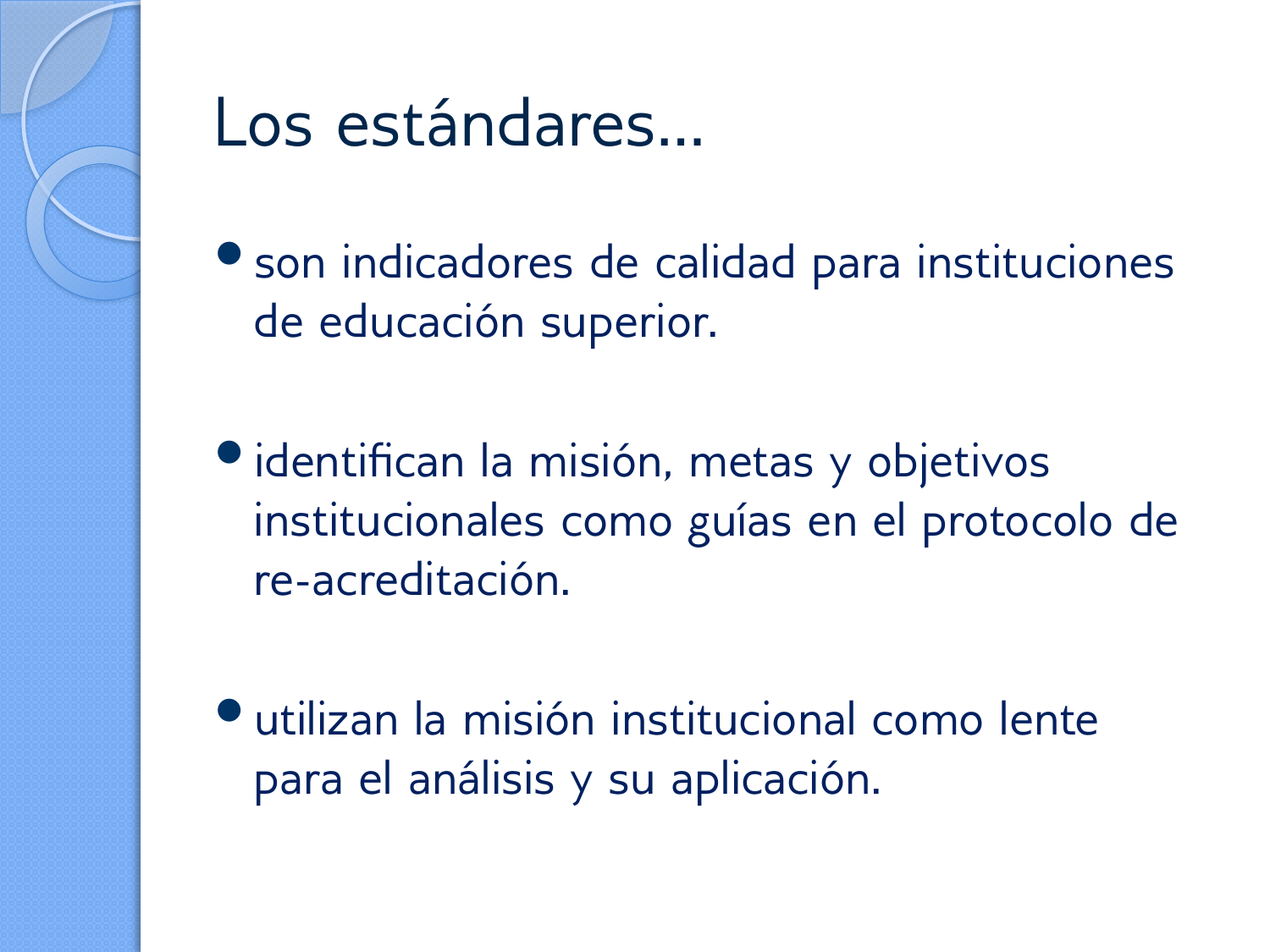

# Los estándares…
son indicadores de calidad para instituciones de educación superior.

identifican la misión, metas y objetivos institucionales como guías en el protocolo de re-acreditación.

utilizan la misión institucional como lente para el análisis y su aplicación.